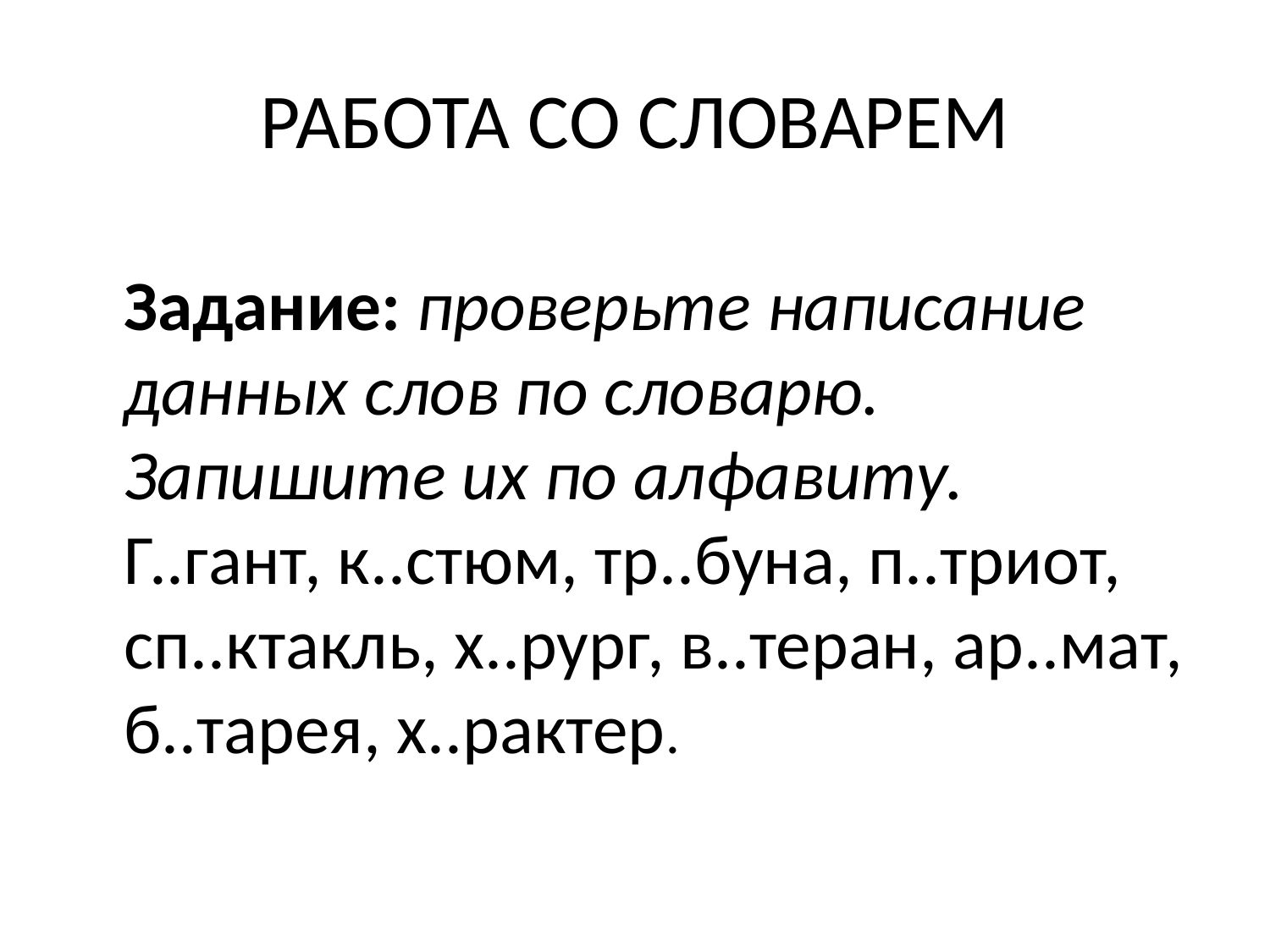

# РАБОТА СО СЛОВАРЕМ
   Задание: проверьте написание данных слов по словарю. Запишите их по алфавиту.
Г..гант, к..стюм, тр..буна, п..триот, сп..ктакль, х..рург, в..теран, ар..мат, б..тарея, х..рактер.